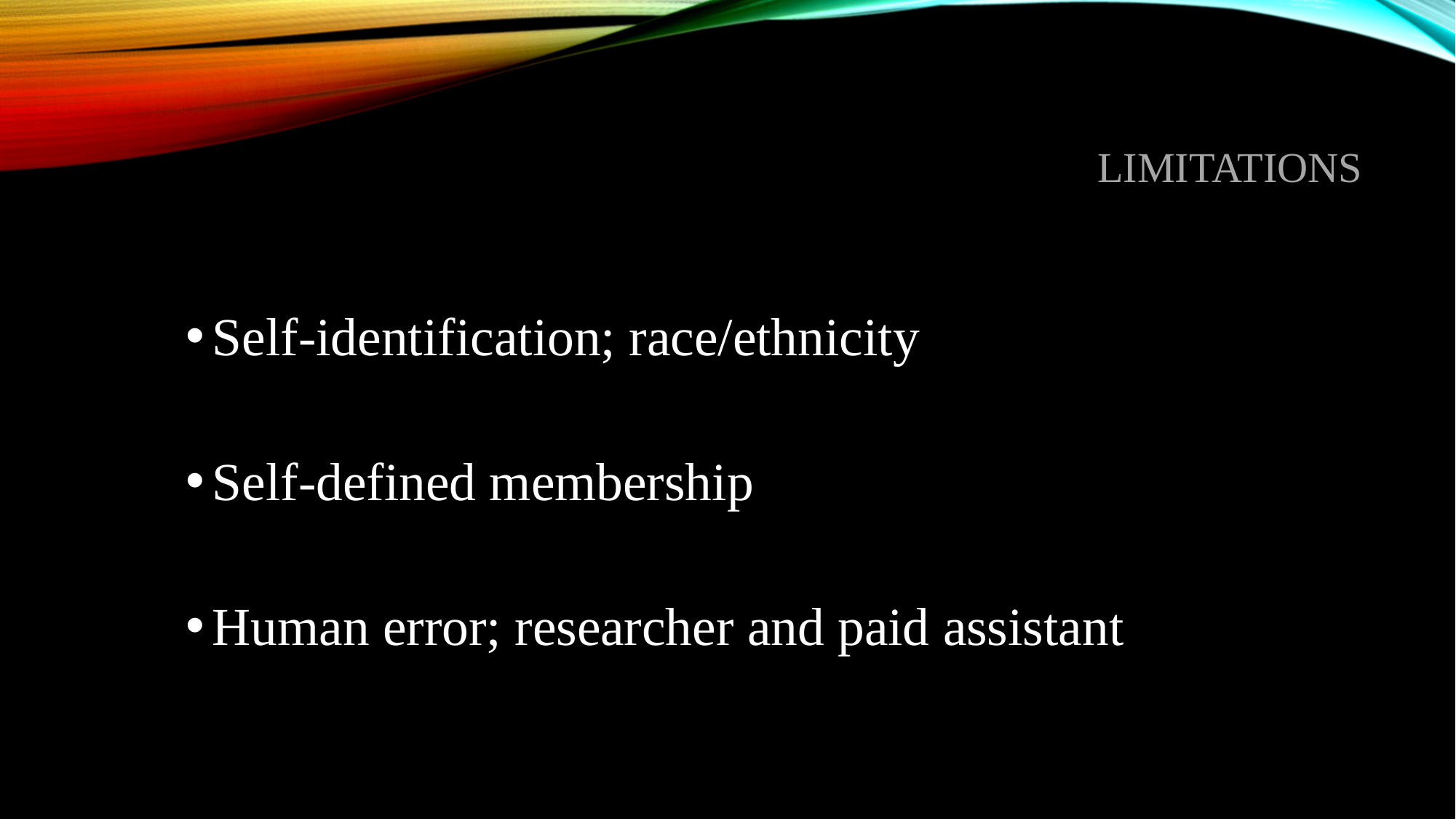

# limitations
Self-identification; race/ethnicity

Self-defined membership

Human error; researcher and paid assistant